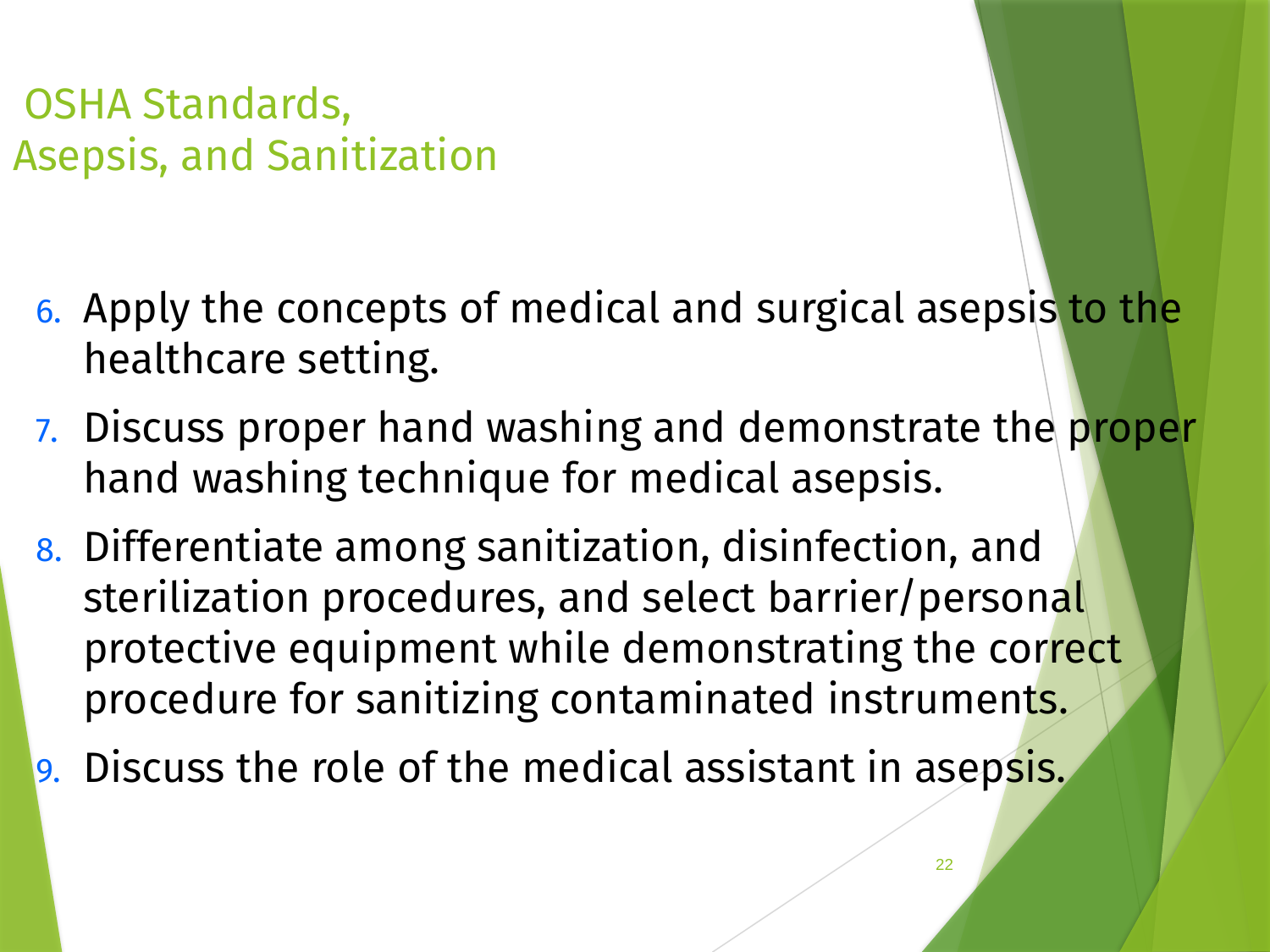

# OSHA Standards, Asepsis, and Sanitization
Apply the concepts of medical and surgical asepsis to the healthcare setting.
Discuss proper hand washing and demonstrate the proper hand washing technique for medical asepsis.
Differentiate among sanitization, disinfection, and sterilization procedures, and select barrier/personal protective equipment while demonstrating the correct procedure for sanitizing contaminated instruments.
Discuss the role of the medical assistant in asepsis.

 22